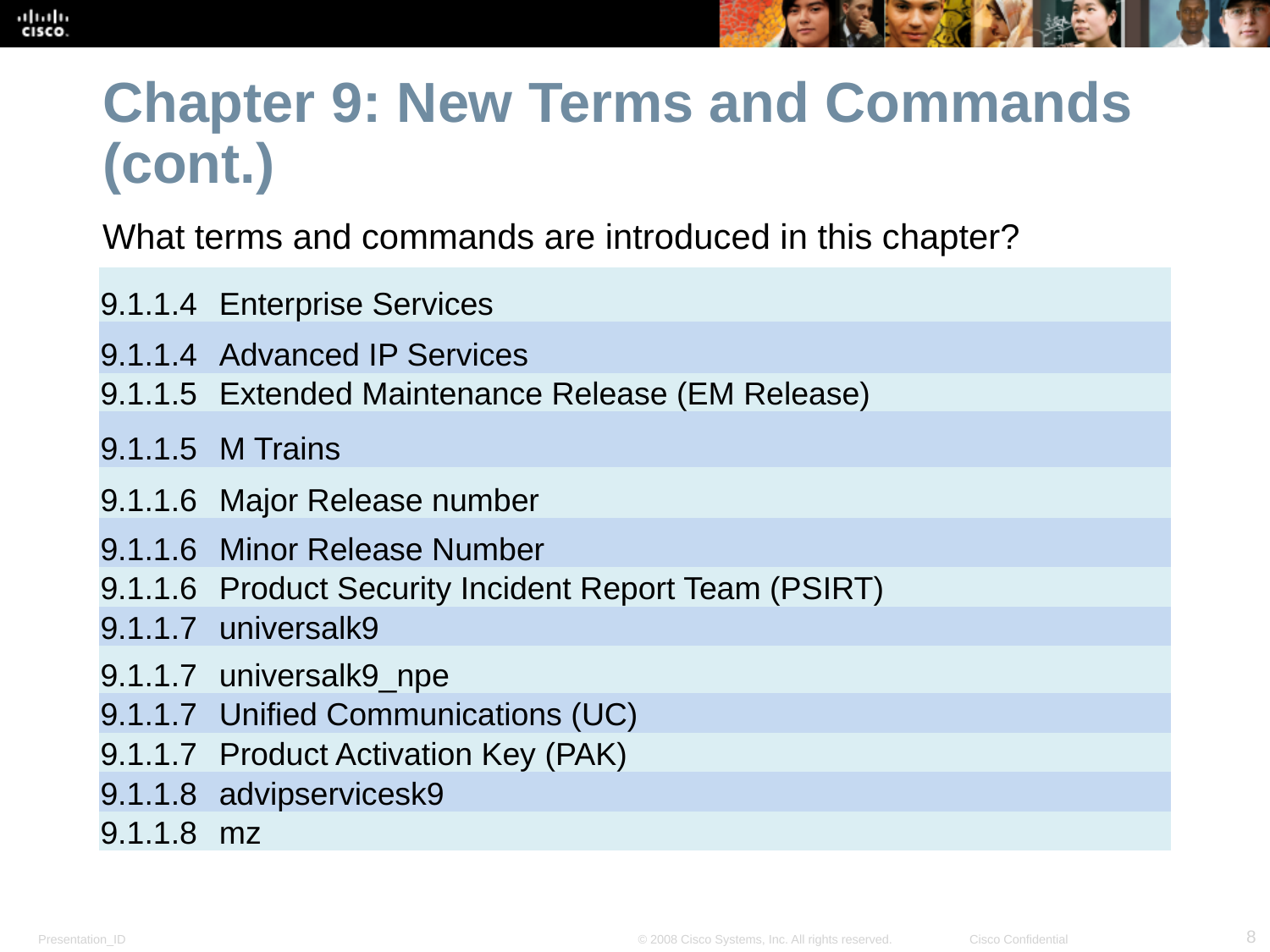

Chapter 9: New Terms and Commands (cont.)
What terms and commands are introduced in this chapter?
| 9.1.1.4 | Enterprise Services |
| --- | --- |
| 9.1.1.4 | Advanced IP Services |
| 9.1.1.5 | Extended Maintenance Release (EM Release) |
| 9.1.1.5 | M Trains |
| 9.1.1.6 | Major Release number |
| 9.1.1.6 | Minor Release Number |
| 9.1.1.6 | Product Security Incident Report Team (PSIRT) |
| 9.1.1.7 | universalk9 |
| 9.1.1.7 | universalk9\_npe |
| 9.1.1.7 | Unified Communications (UC) |
| 9.1.1.7 | Product Activation Key (PAK) |
| 9.1.1.8 | advipservicesk9 |
| 9.1.1.8 | mz |